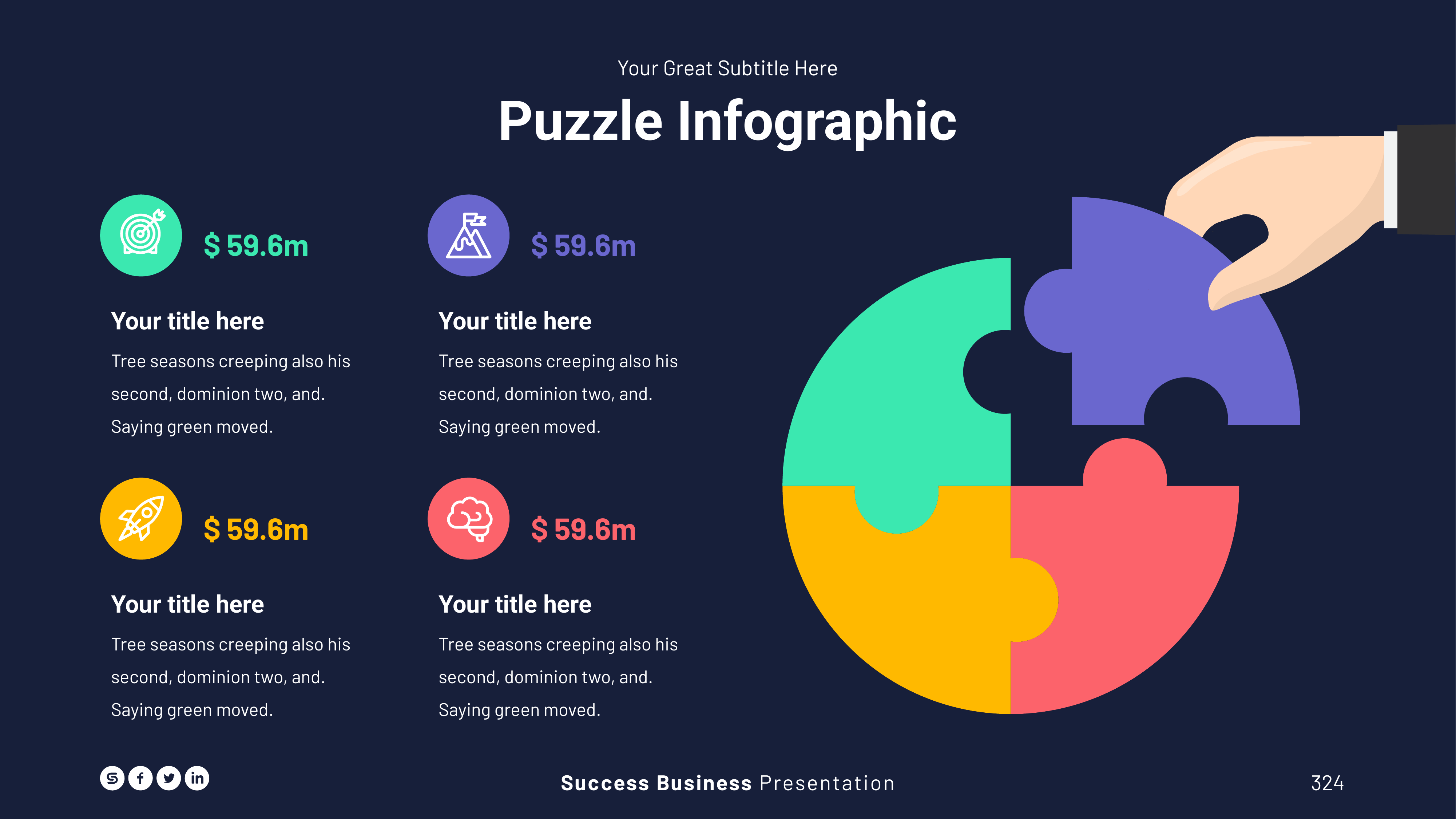

Your Great Subtitle Here
Puzzle Infographic

$ 59.6m
$ 59.6m

Your title here
Tree seasons creeping also his second, dominion two, and. Saying green moved.
Your title here
Tree seasons creeping also his second, dominion two, and. Saying green moved.

$ 59.6m
$ 59.6m

Your title here
Tree seasons creeping also his second, dominion two, and. Saying green moved.
Your title here
Tree seasons creeping also his second, dominion two, and. Saying green moved.